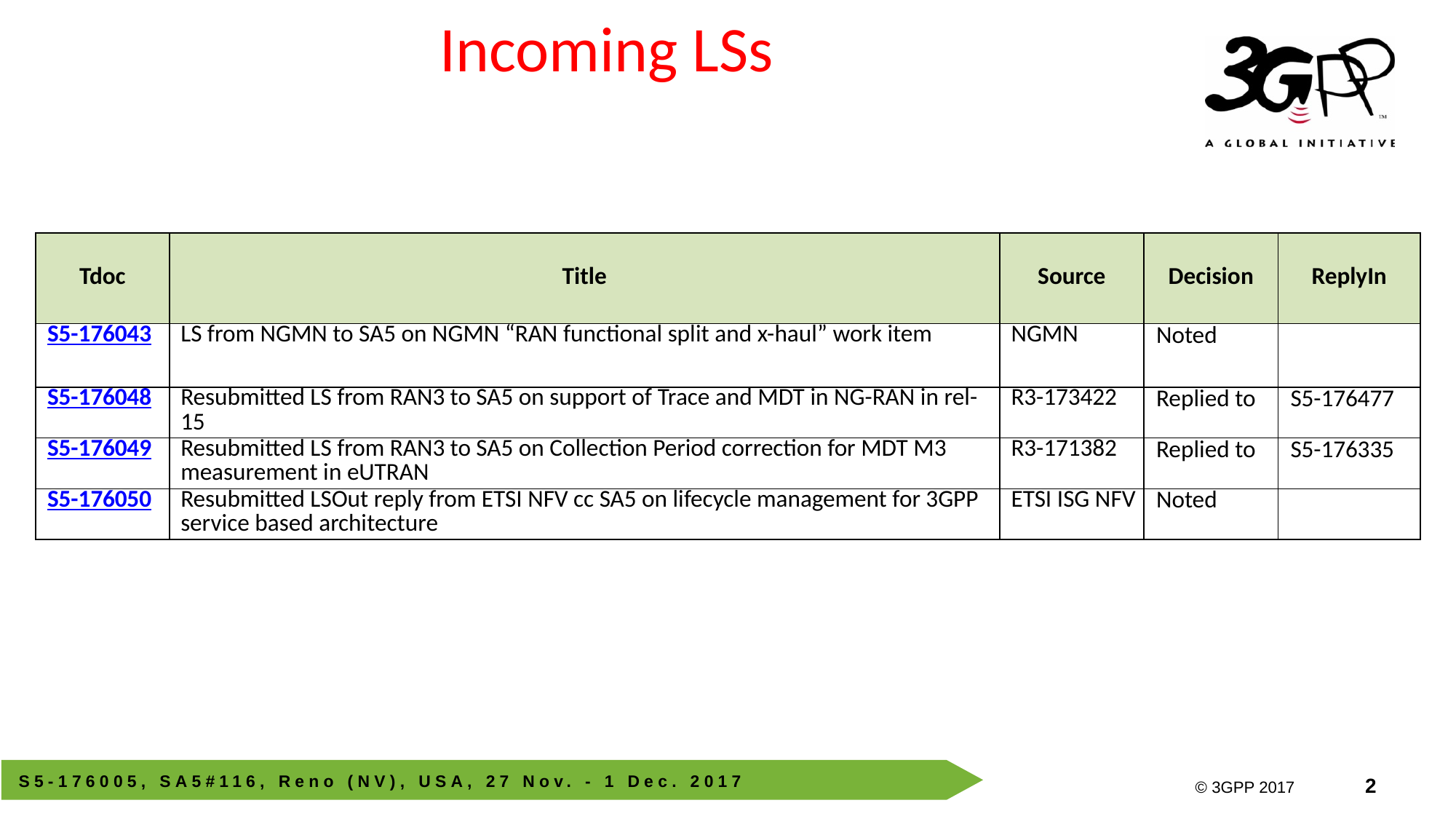

# Incoming LSs
| Tdoc | Title | Source | Decision | ReplyIn |
| --- | --- | --- | --- | --- |
| S5-176043 | LS from NGMN to SA5 on NGMN “RAN functional split and x-haul” work item | NGMN | Noted |  |
| S5-176048 | Resubmitted LS from RAN3 to SA5 on support of Trace and MDT in NG-RAN in rel-15 | R3-173422 | Replied to | S5-176477 |
| S5-176049 | Resubmitted LS from RAN3 to SA5 on Collection Period correction for MDT M3 measurement in eUTRAN | R3-171382 | Replied to | S5-176335 |
| S5-176050 | Resubmitted LSOut reply from ETSI NFV cc SA5 on lifecycle management for 3GPP service based architecture | ETSI ISG NFV | Noted |  |